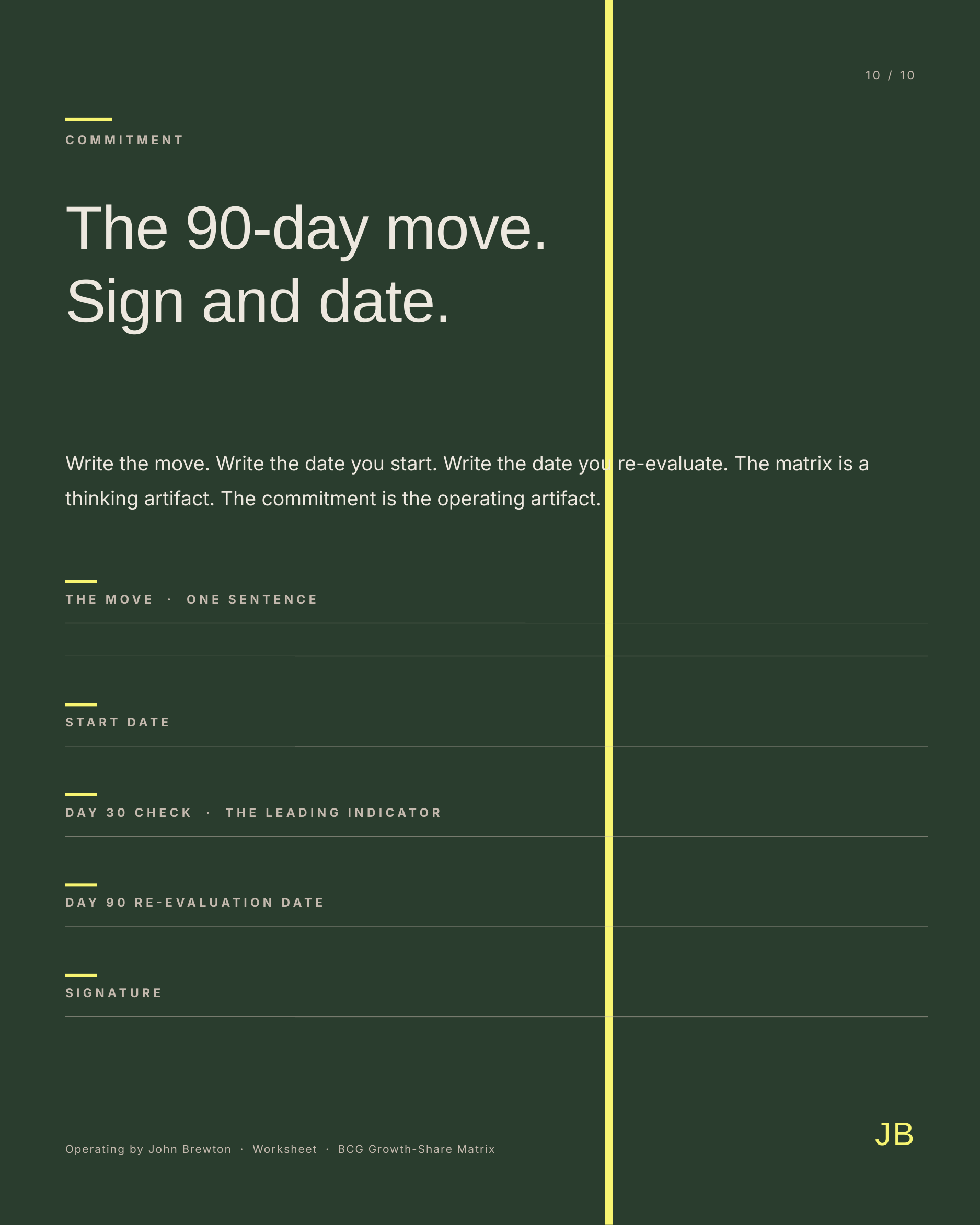

10 / 10

COMMITMENT
The 90-day move.
Sign and date.
Write the move. Write the date you start. Write the date you re-evaluate. The matrix is a thinking artifact. The commitment is the operating artifact.

THE MOVE  ·  ONE SENTENCE

START DATE

DAY 30 CHECK  ·  THE LEADING INDICATOR

DAY 90 RE-EVALUATION DATE

SIGNATURE

JB
Operating by John Brewton  ·  Worksheet  ·  BCG Growth-Share Matrix